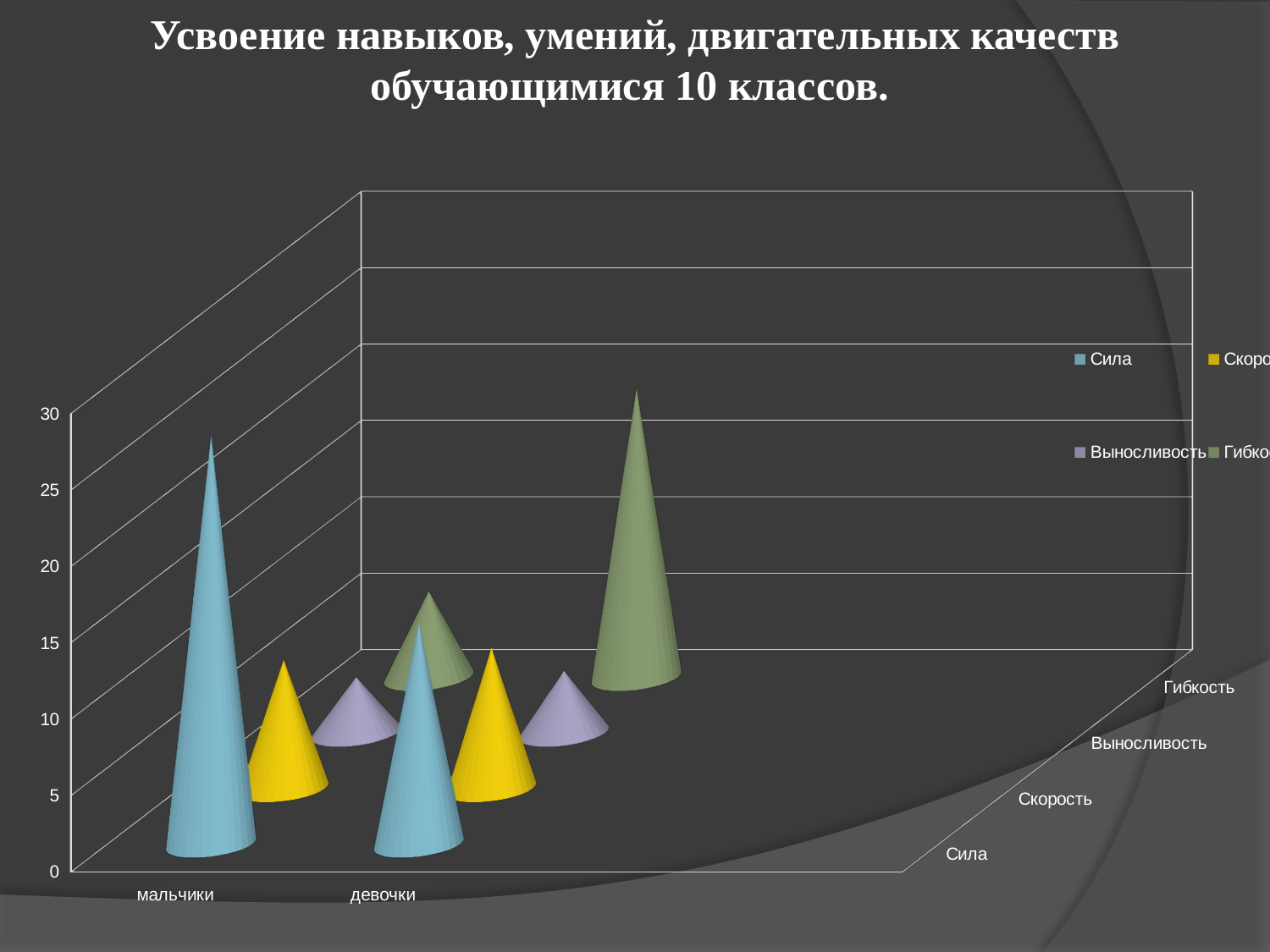

Усвоение навыков, умений, двигательных качеств обучающимися 10 классов.

[unsupported chart]